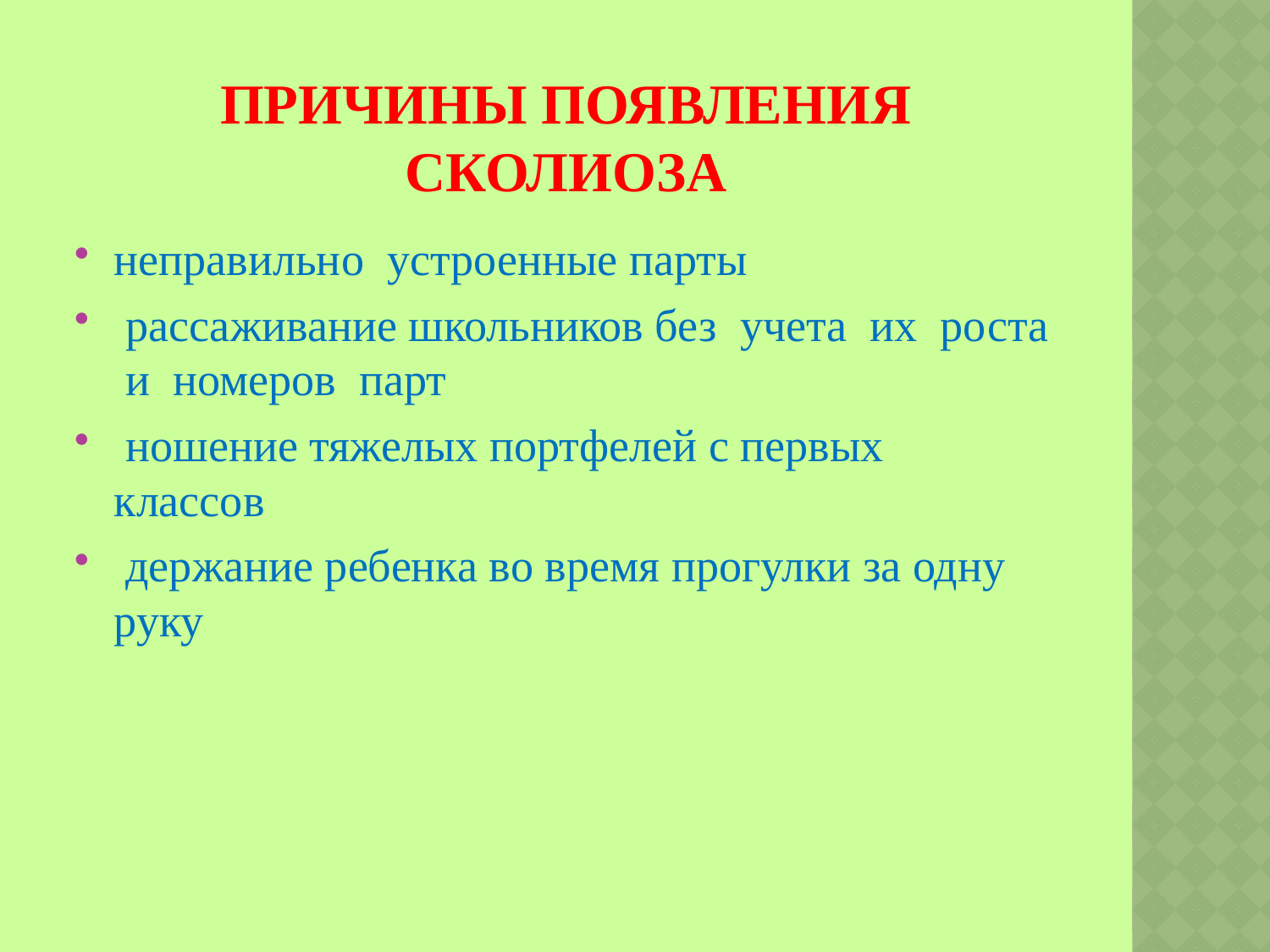

# Причины появления сколиоза
неправильно  устроенные парты
 рассаживание школьников без  учета  их  роста  и  номеров  парт
 ношение тяжелых портфелей с первых  классов
 держание ребенка во время прогулки за одну руку